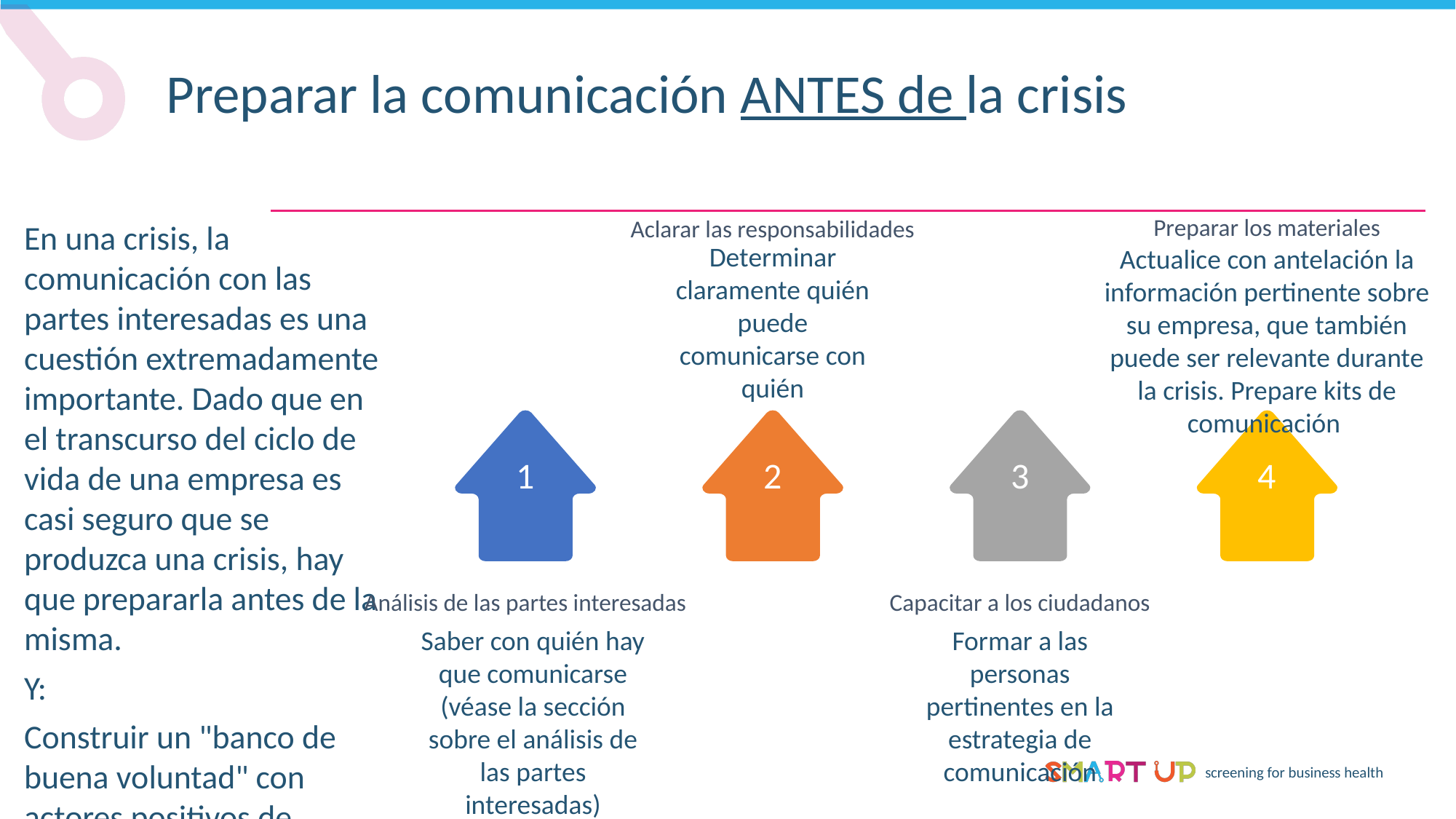

Preparar la comunicación ANTES de la crisis
Preparar los materiales
Aclarar las responsabilidades
En una crisis, la comunicación con las partes interesadas es una cuestión extremadamente importante. Dado que en el transcurso del ciclo de vida de una empresa es casi seguro que se produzca una crisis, hay que prepararla antes de la misma.
Y:
Construir un "banco de buena voluntad" con actores positivos de antemano

Determinar claramente quién puede comunicarse con quién
Actualice con antelación la información pertinente sobre su empresa, que también puede ser relevante durante la crisis. Prepare kits de comunicación

1
2
3
4
Análisis de las partes interesadas
Capacitar a los ciudadanos
Saber con quién hay que comunicarse (véase la sección sobre el análisis de las partes interesadas)
Formar a las personas pertinentes en la estrategia de comunicación